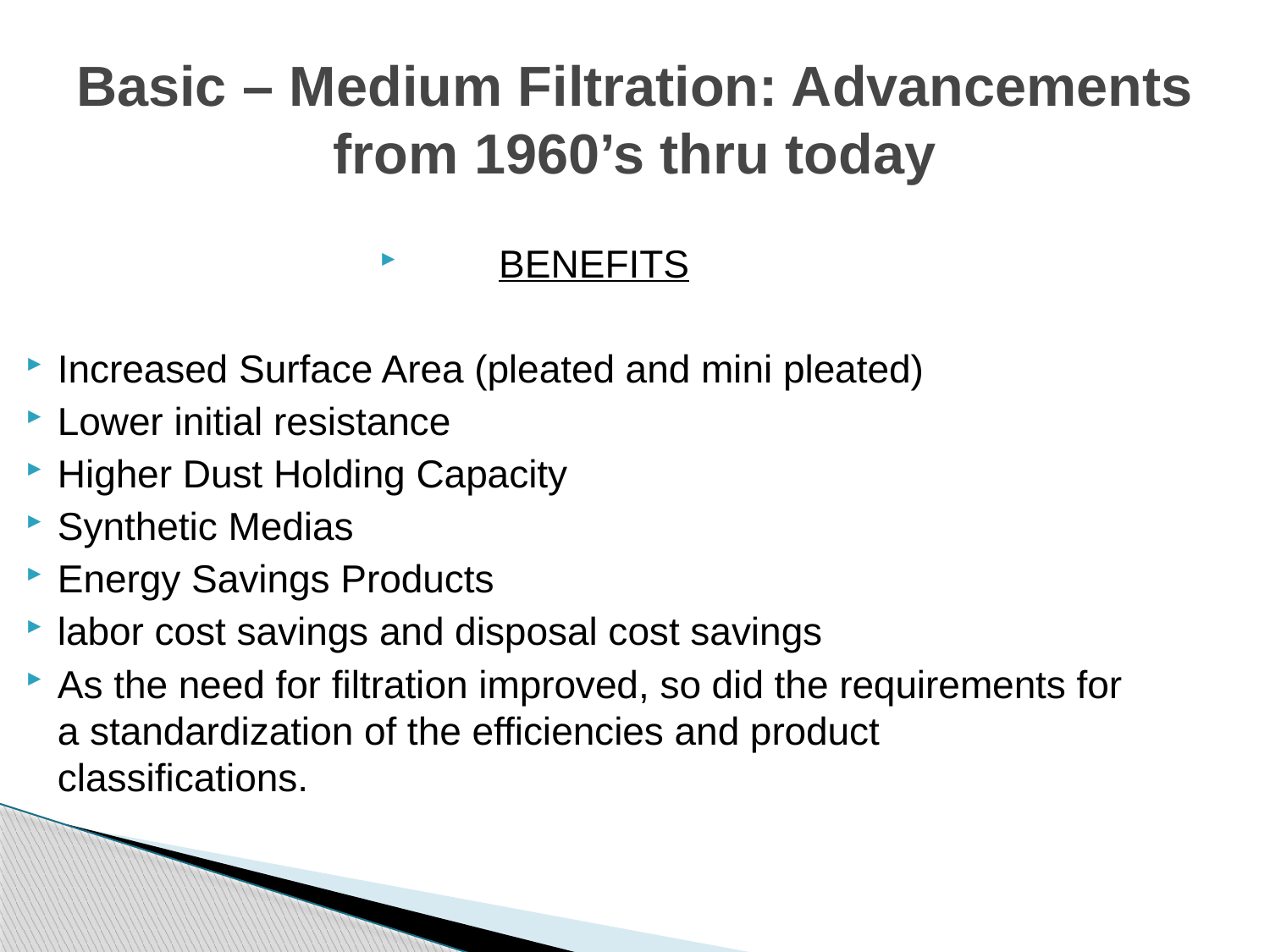

# Basic – Medium Filtration: Advancements from 1960’s thru today

BENEFITS

Increased Surface Area (pleated and mini pleated)
Lower initial resistance
Higher Dust Holding Capacity
Synthetic Medias
Energy Savings Products
labor cost savings and disposal cost savings
As the need for filtration improved, so did the requirements for a standardization of the efficiencies and product classifications.